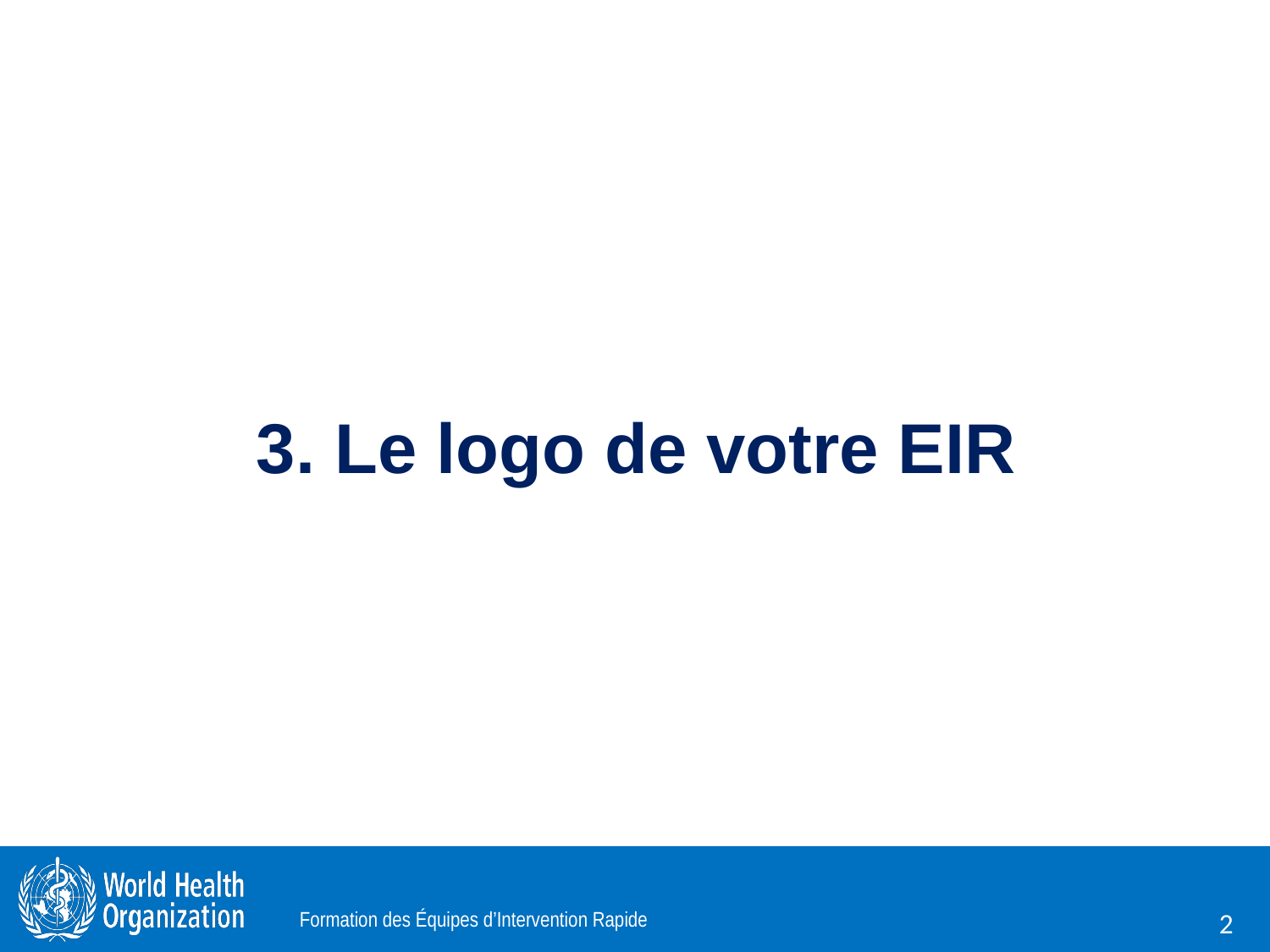

# 3. Le logo de votre EIR